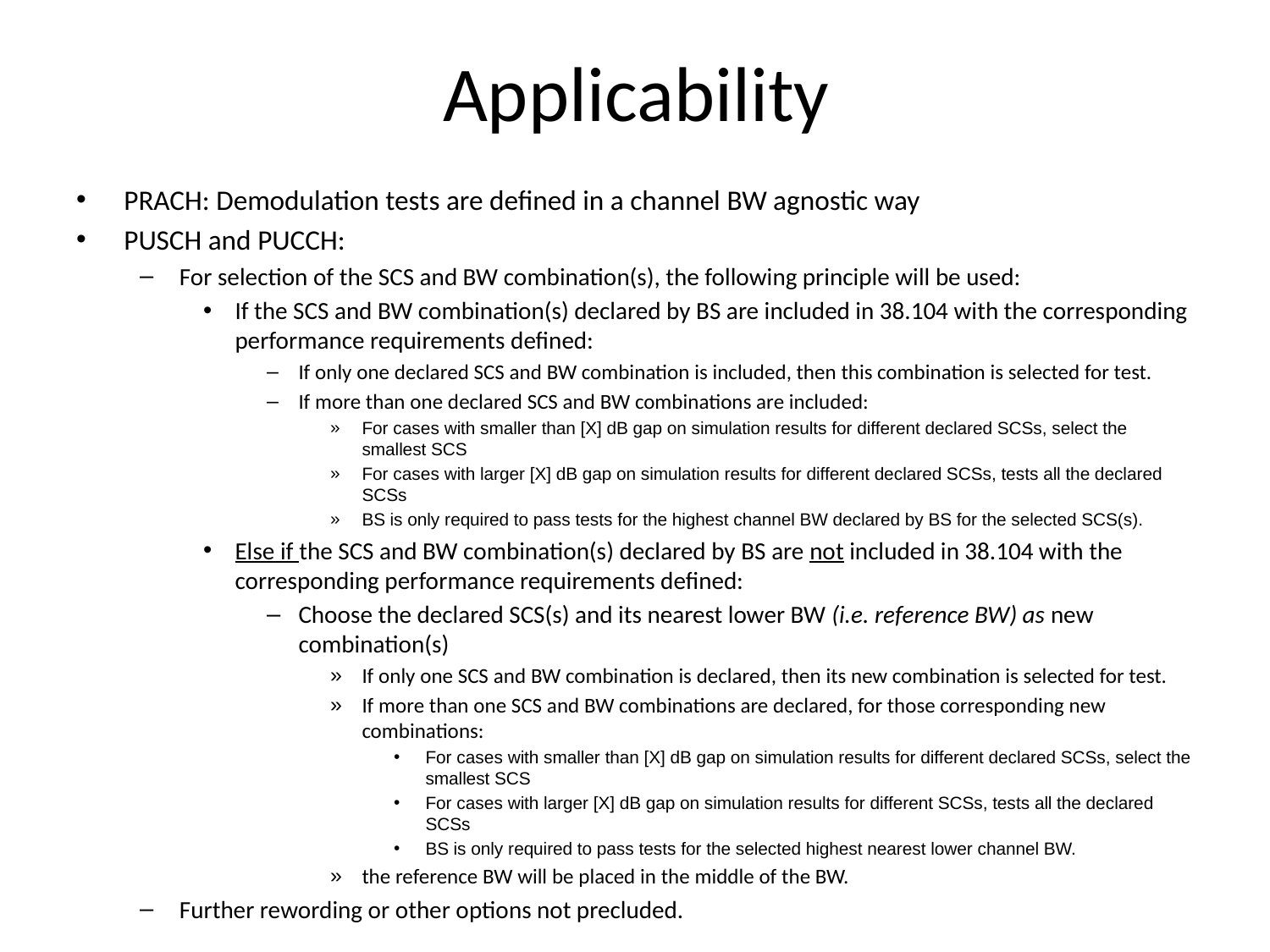

# Applicability
PRACH: Demodulation tests are defined in a channel BW agnostic way
PUSCH and PUCCH:
For selection of the SCS and BW combination(s), the following principle will be used:
If the SCS and BW combination(s) declared by BS are included in 38.104 with the corresponding performance requirements defined:
If only one declared SCS and BW combination is included, then this combination is selected for test.
If more than one declared SCS and BW combinations are included:
For cases with smaller than [X] dB gap on simulation results for different declared SCSs, select the smallest SCS
For cases with larger [X] dB gap on simulation results for different declared SCSs, tests all the declared SCSs
BS is only required to pass tests for the highest channel BW declared by BS for the selected SCS(s).
Else if the SCS and BW combination(s) declared by BS are not included in 38.104 with the corresponding performance requirements defined:
Choose the declared SCS(s) and its nearest lower BW (i.e. reference BW) as new combination(s)
If only one SCS and BW combination is declared, then its new combination is selected for test.
If more than one SCS and BW combinations are declared, for those corresponding new combinations:
For cases with smaller than [X] dB gap on simulation results for different declared SCSs, select the smallest SCS
For cases with larger [X] dB gap on simulation results for different SCSs, tests all the declared SCSs
BS is only required to pass tests for the selected highest nearest lower channel BW.
the reference BW will be placed in the middle of the BW.
Further rewording or other options not precluded.